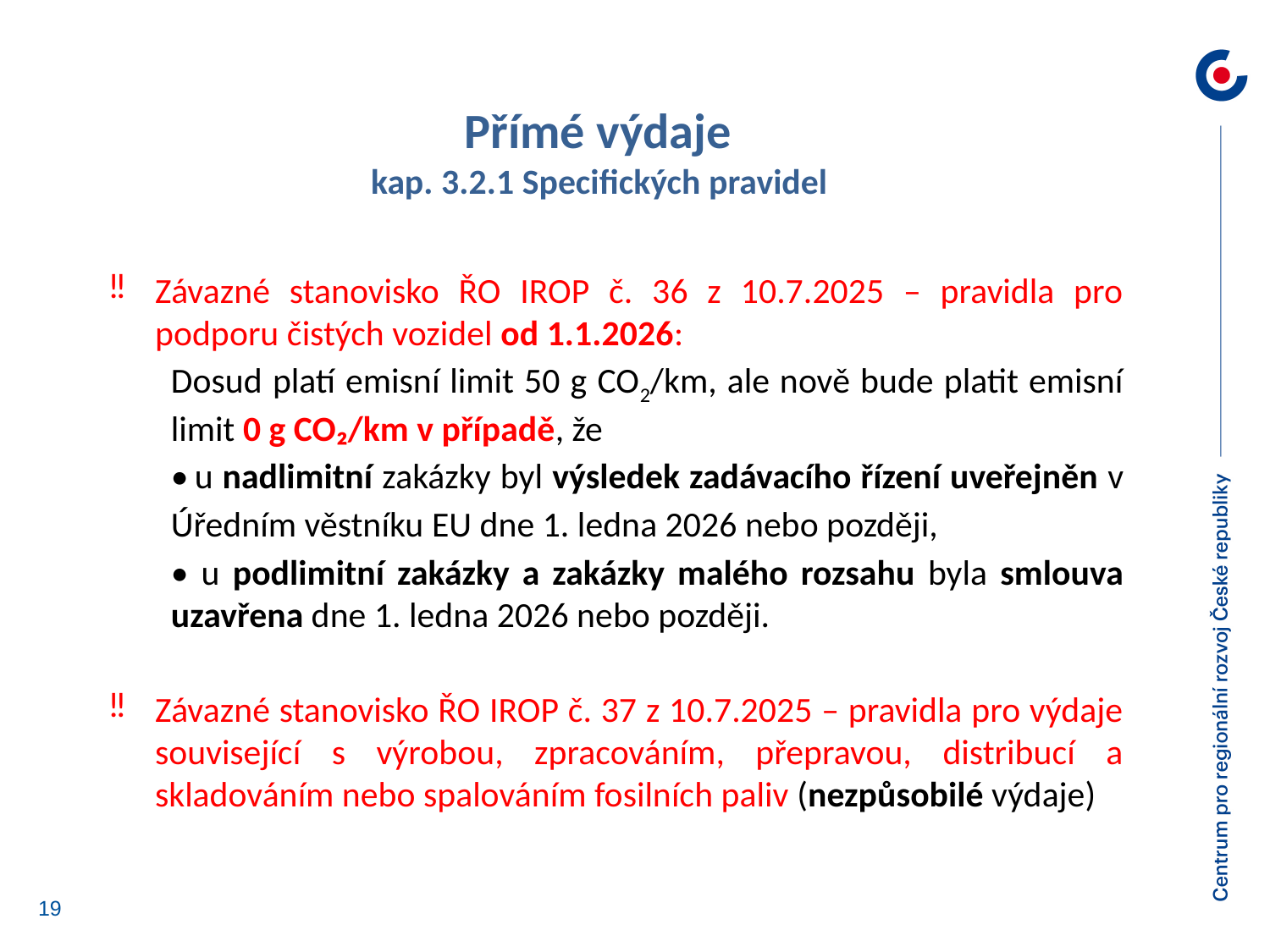

Přímé výdaje
kap. 3.2.1 Specifických pravidel
Závazné stanovisko ŘO IROP č. 36 z 10.7.2025 – pravidla pro podporu čistých vozidel od 1.1.2026:
Dosud platí emisní limit 50 g CO2/km, ale nově bude platit emisní limit 0 g CO₂/km v případě, že
• u nadlimitní zakázky byl výsledek zadávacího řízení uveřejněn v Úředním věstníku EU dne 1. ledna 2026 nebo později,
• u podlimitní zakázky a zakázky malého rozsahu byla smlouva uzavřena dne 1. ledna 2026 nebo později.

Závazné stanovisko ŘO IROP č. 37 z 10.7.2025 – pravidla pro výdaje související s výrobou, zpracováním, přepravou, distribucí a skladováním nebo spalováním fosilních paliv (nezpůsobilé výdaje)

19